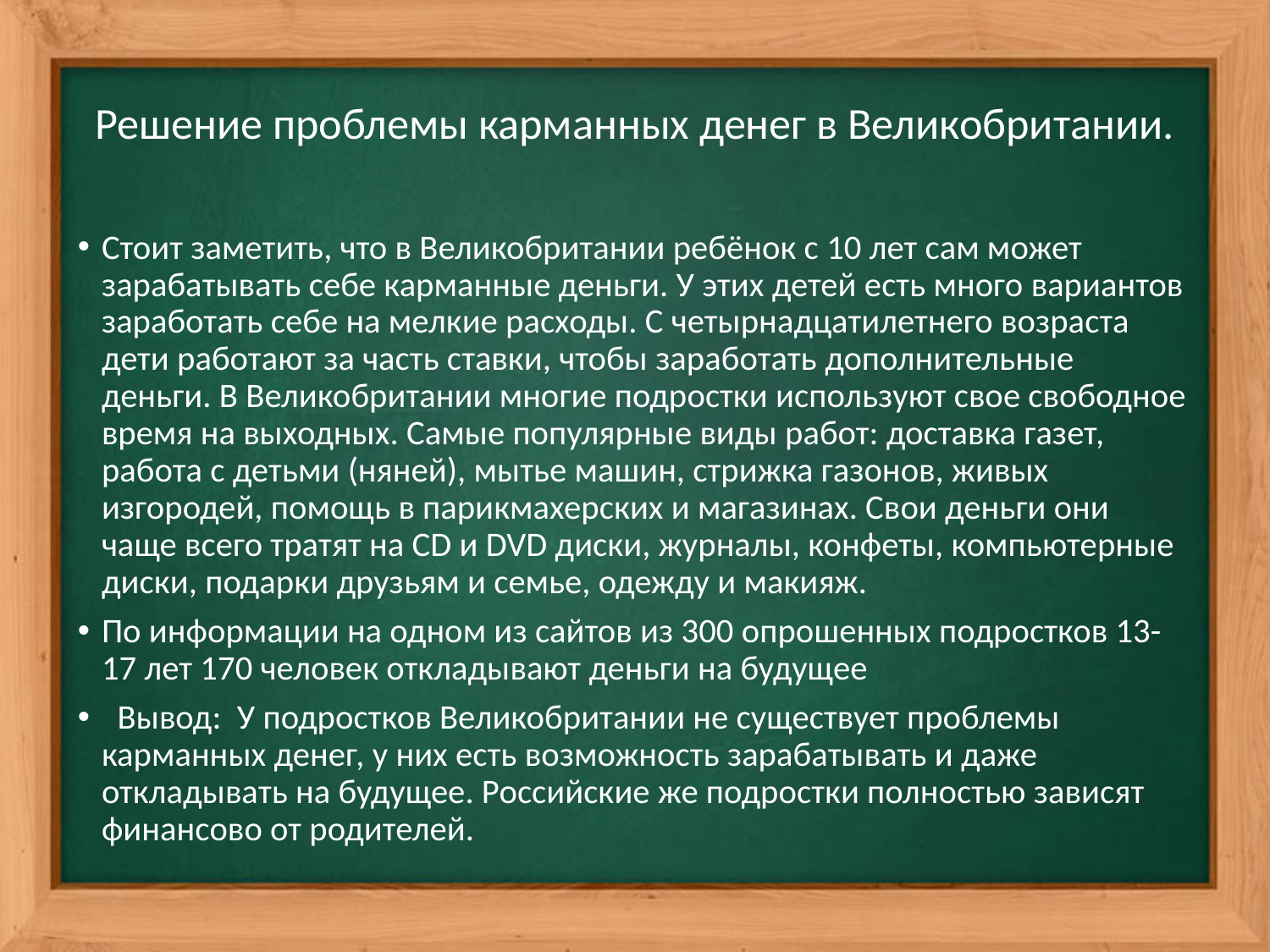

# Решение проблемы карманных денег в Великобритании.
Стоит заметить, что в Великобритании ребёнок с 10 лет сам может зарабатывать себе карманные деньги. У этих детей есть много вариантов заработать себе на мелкие расходы. С четырнадцатилетнего возраста дети работают за часть ставки, чтобы заработать дополнительные деньги. В Великобритании многие подростки используют свое свободное время на выходных. Самые популярные виды работ: доставка газет, работа с детьми (няней), мытье машин, стрижка газонов, живых изгородей, помощь в парикмахерских и магазинах. Свои деньги они чаще всего тратят на CD и DVD диски, журналы, конфеты, компьютерные диски, подарки друзьям и семье, одежду и макияж.
По информации на одном из сайтов из 300 опрошенных подростков 13-17 лет 170 человек откладывают деньги на будущее
  Вывод:  У подростков Великобритании не существует проблемы карманных денег, у них есть возможность зарабатывать и даже откладывать на будущее. Российские же подростки полностью зависят финансово от родителей.